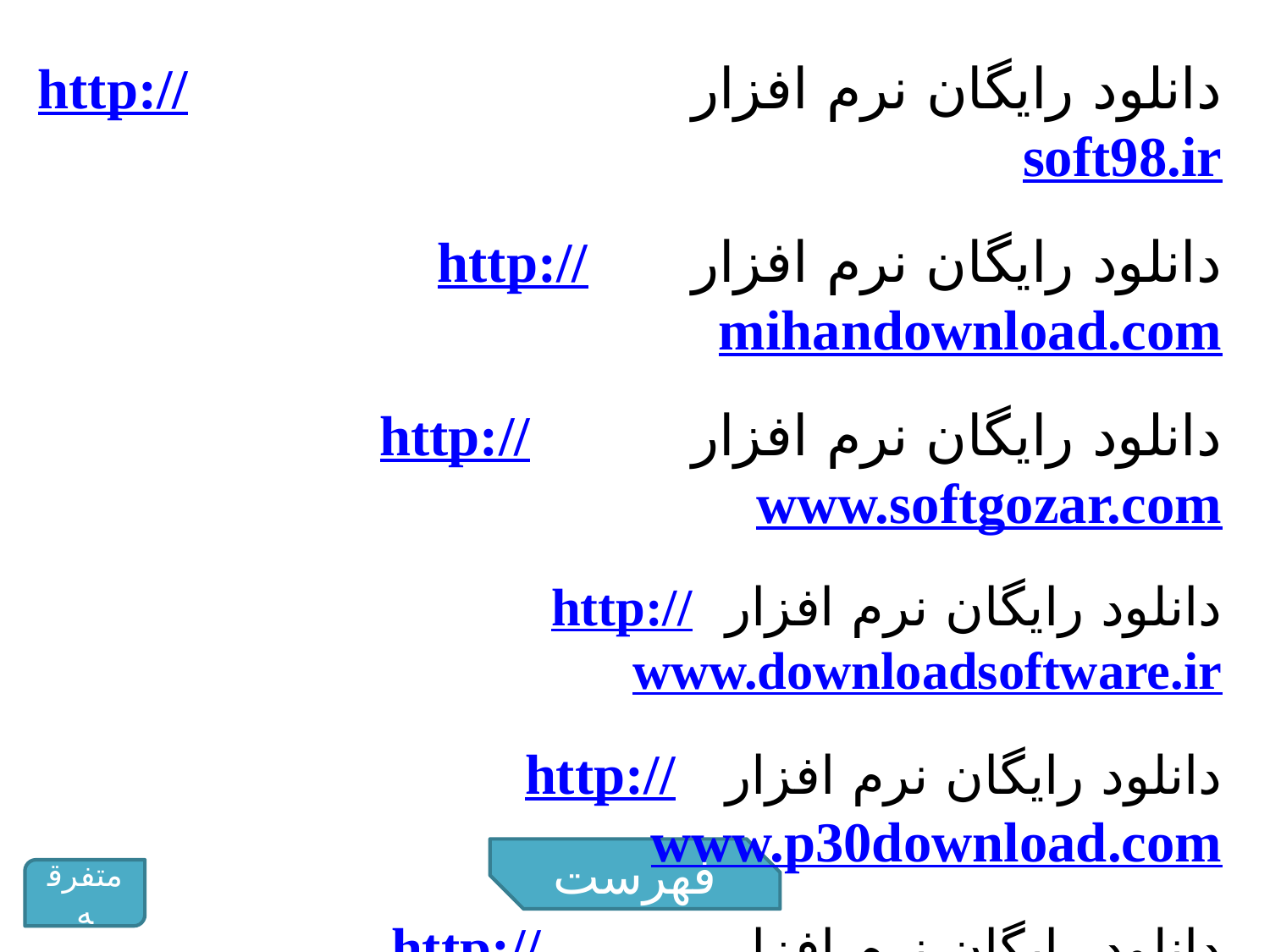

دانلود رایگان نرم افزار                            http://soft98.ir

دانلود رایگان نرم افزار      http://mihandownload.com

دانلود رایگان نرم افزار         http://www.softgozar.com

دانلود رایگان نرم افزار  http://www.downloadsoftware.ir

دانلود رایگان نرم افزار   http://www.p30download.com

دانلود رایگان نرم افزار           http://www.p30world.com

دانلود نرم افزار                       http://www.rasekhoon.net

فهرست
متفرقه